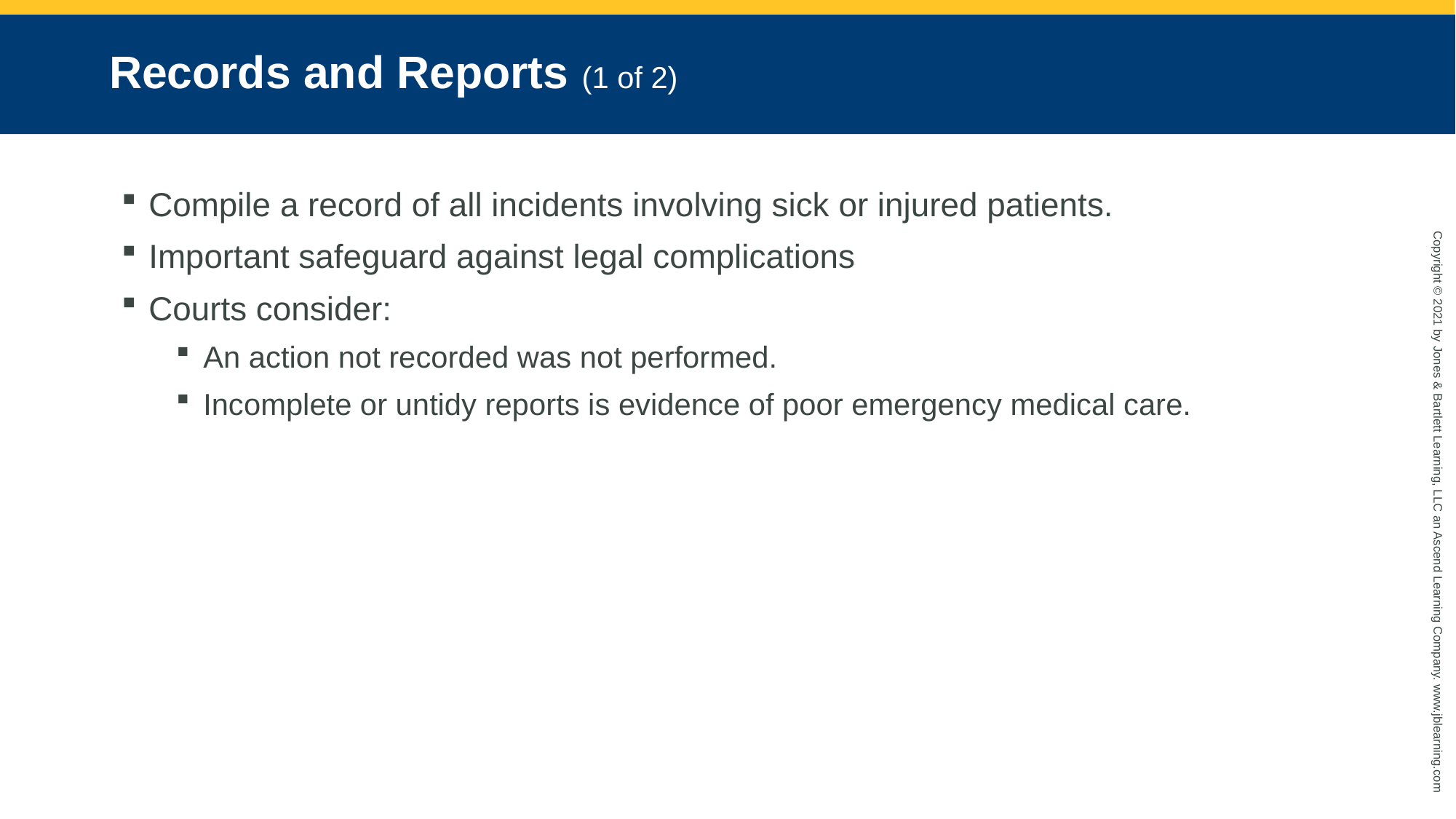

# Records and Reports (1 of 2)
Compile a record of all incidents involving sick or injured patients.
Important safeguard against legal complications
Courts consider:
An action not recorded was not performed.
Incomplete or untidy reports is evidence of poor emergency medical care.